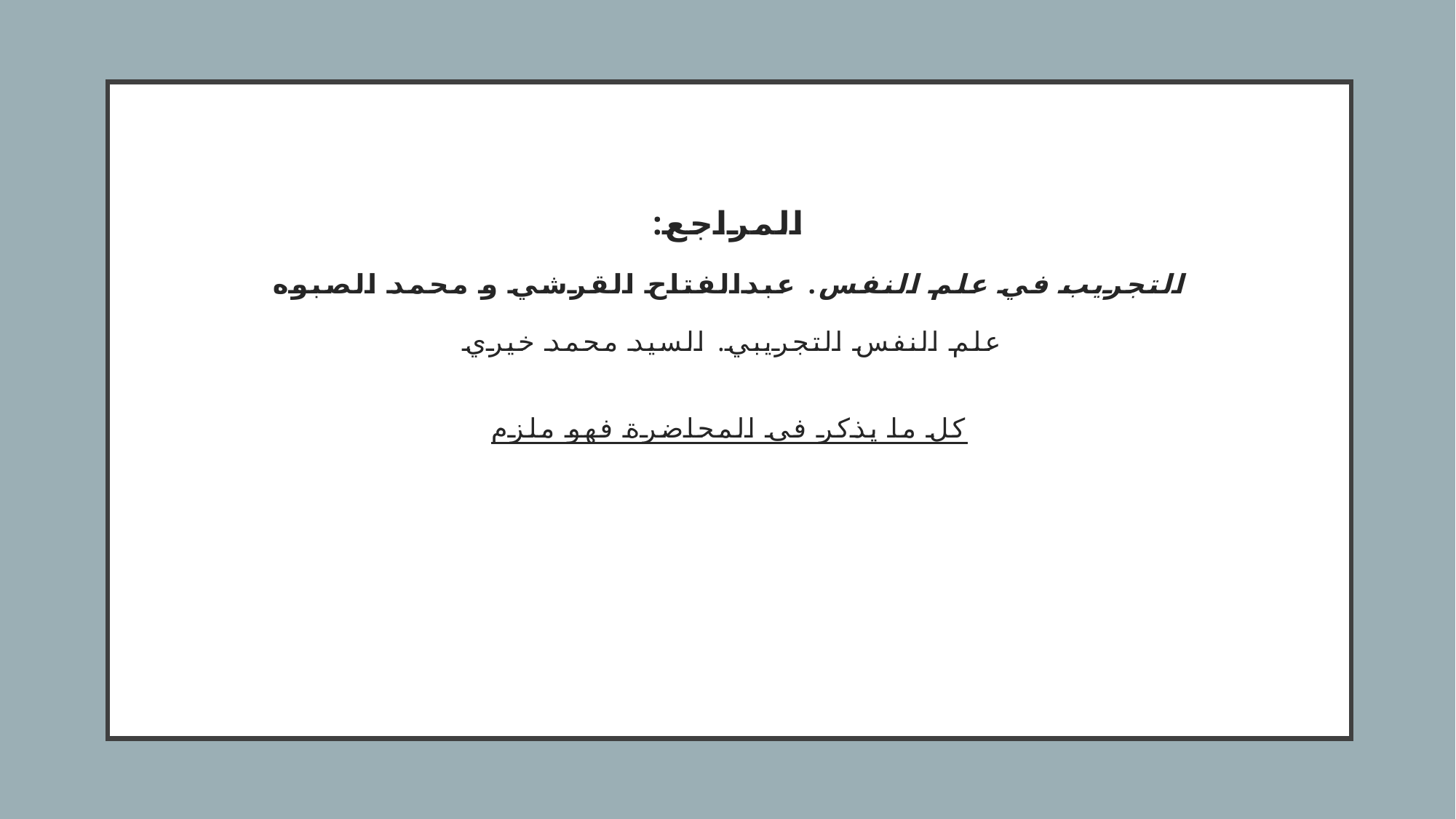

# المراجع: التجريب في علم النفس. عبدالفتاح القرشي و محمد الصبوه علم النفس التجريبي. السيد محمد خيري كل ما يذكر في المحاضرة فهو ملزم